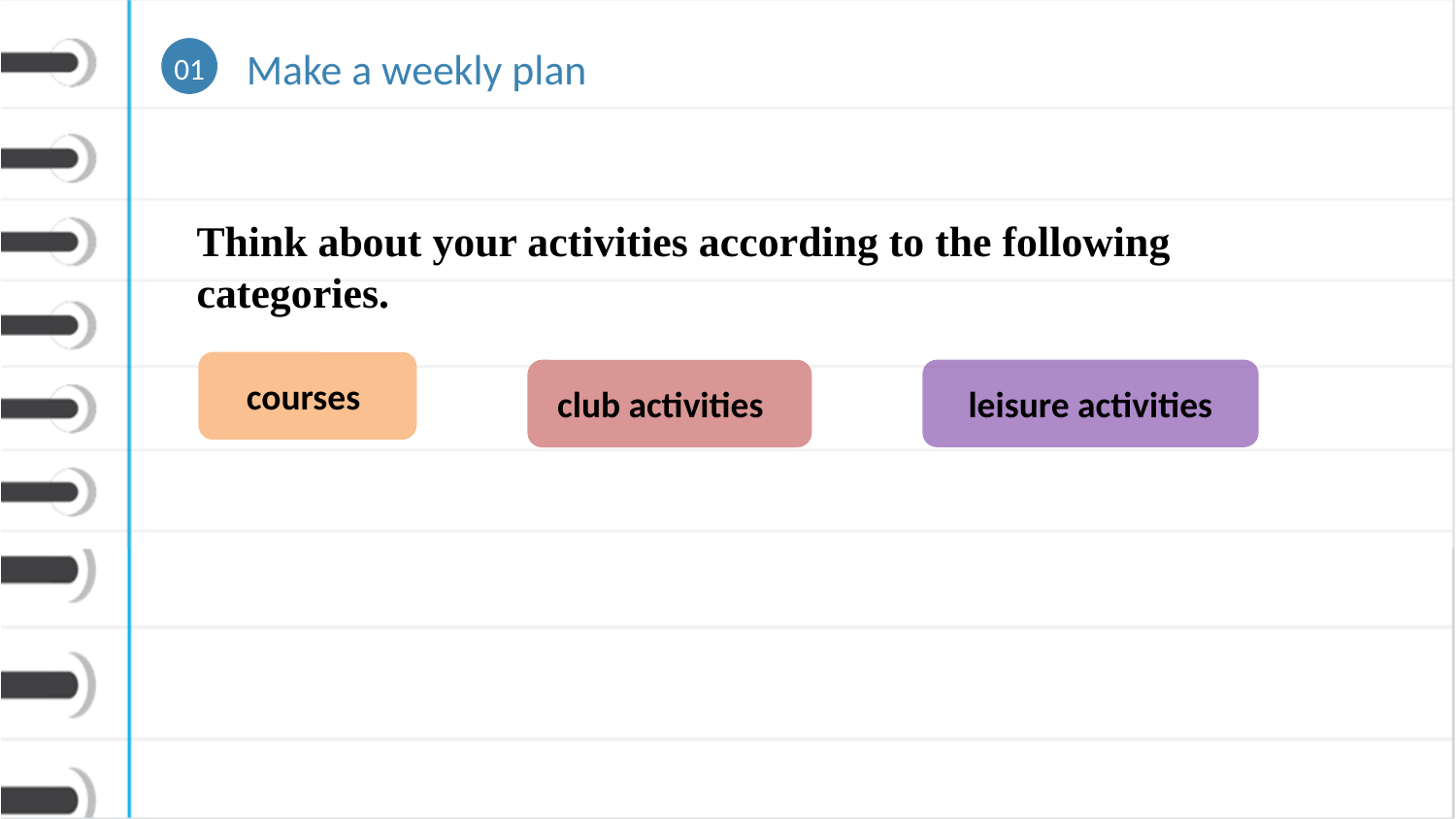

Make a weekly plan
01

Think about your activities according to the following categories.

courses

leisure activities

club activities